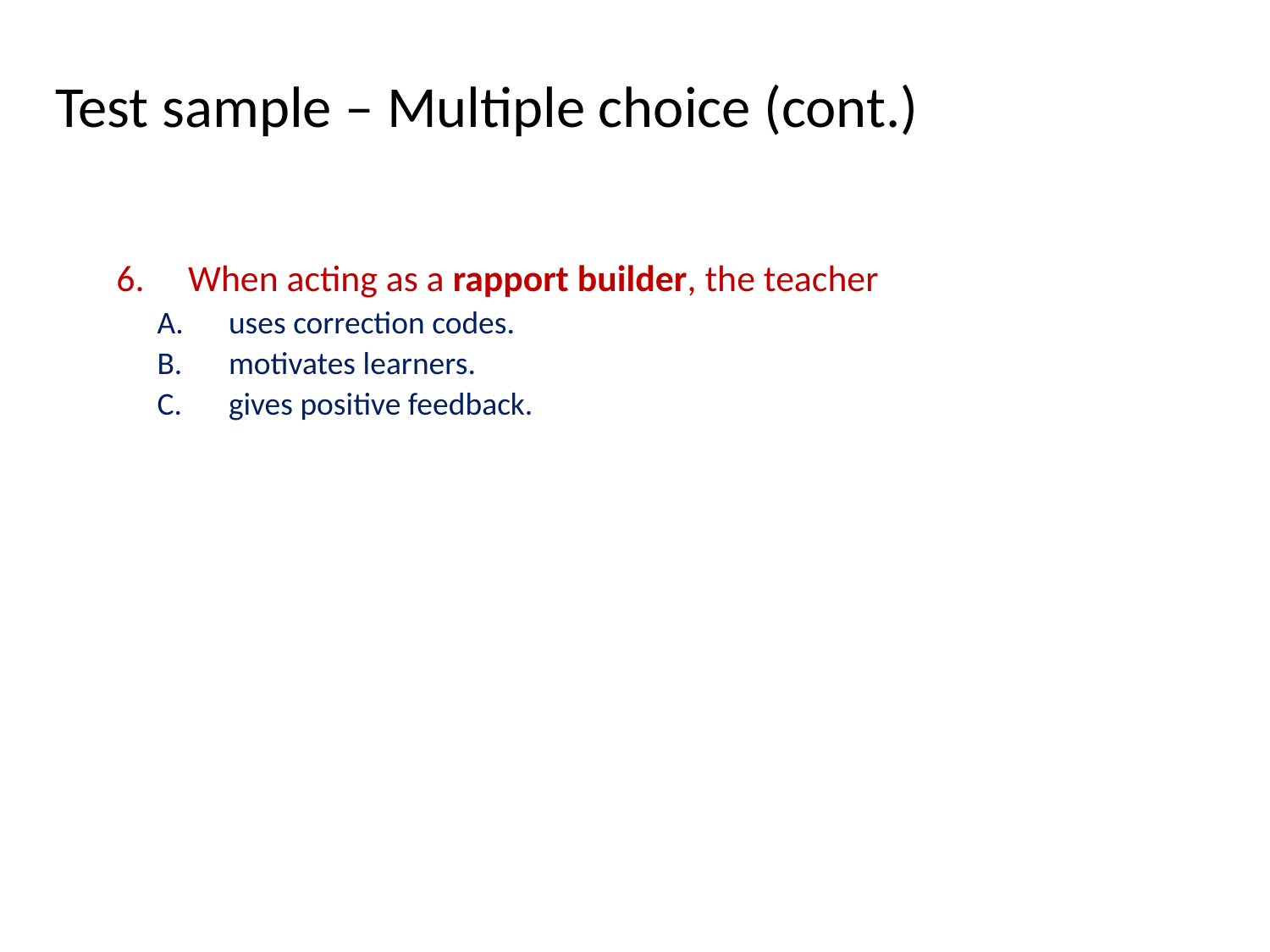

# Test sample – Multiple choice (cont.)
When acting as a rapport builder, the teacher
uses correction codes.
motivates learners.
gives positive feedback.